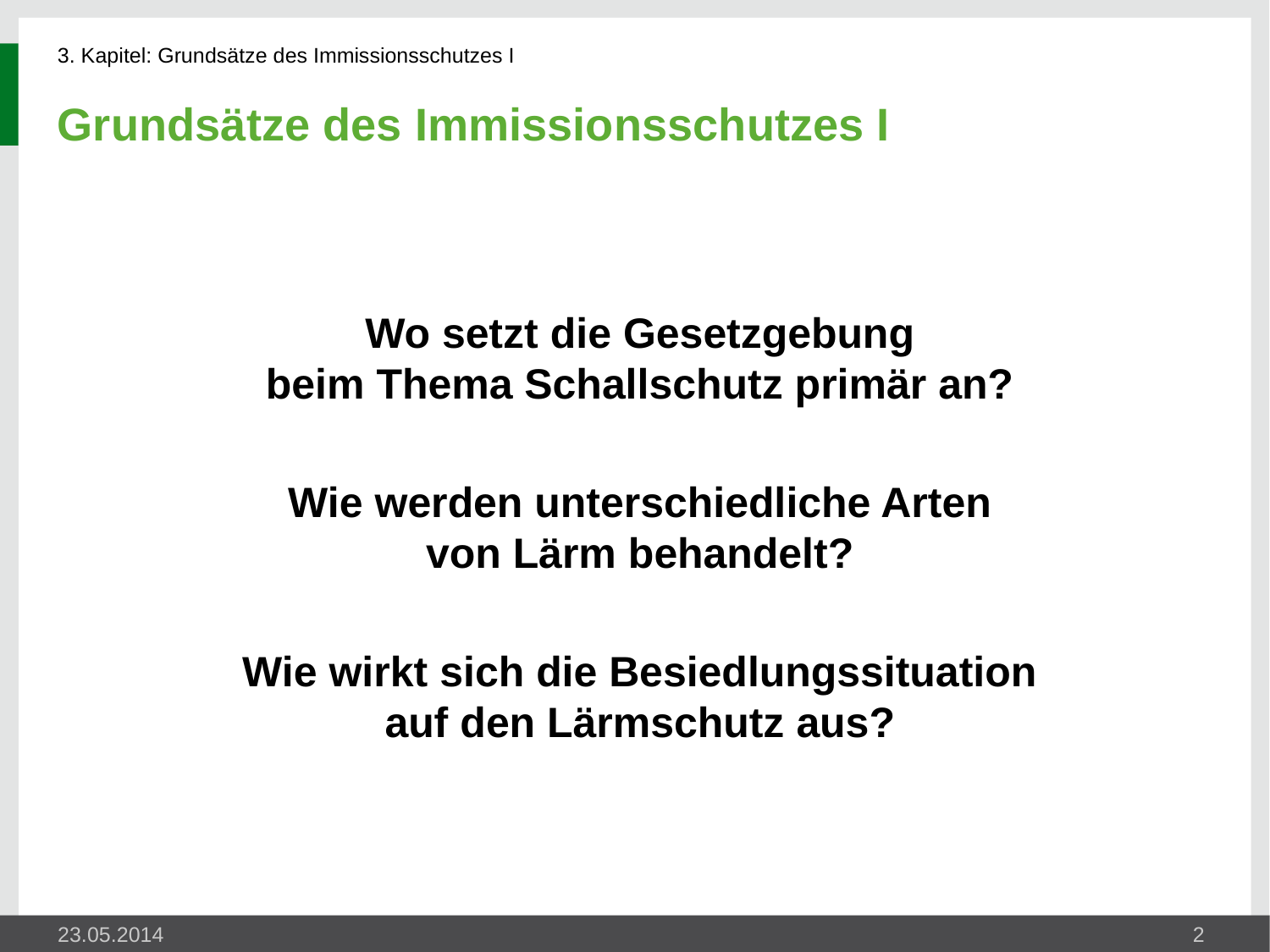

# Grundsätze des Immissionsschutzes I
Wo setzt die Gesetzgebung
beim Thema Schallschutz primär an?

Wie werden unterschiedliche Arten
von Lärm behandelt?

Wie wirkt sich die Besiedlungssituation
auf den Lärmschutz aus?

23.05.2014
2